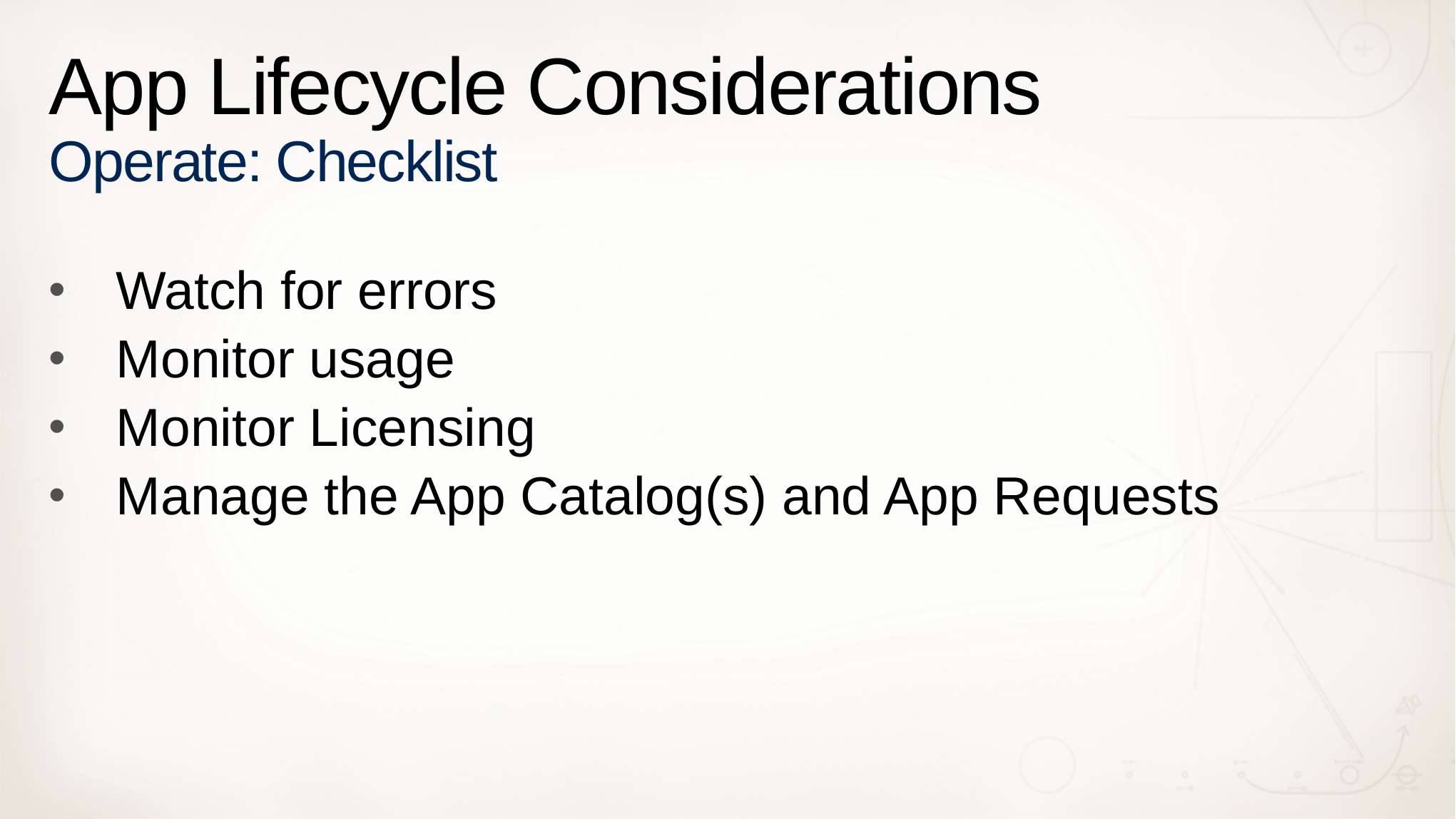

# App Lifecycle Considerations Operate: Checklist
Watch for errors
Monitor usage
Monitor Licensing
Manage the App Catalog(s) and App Requests